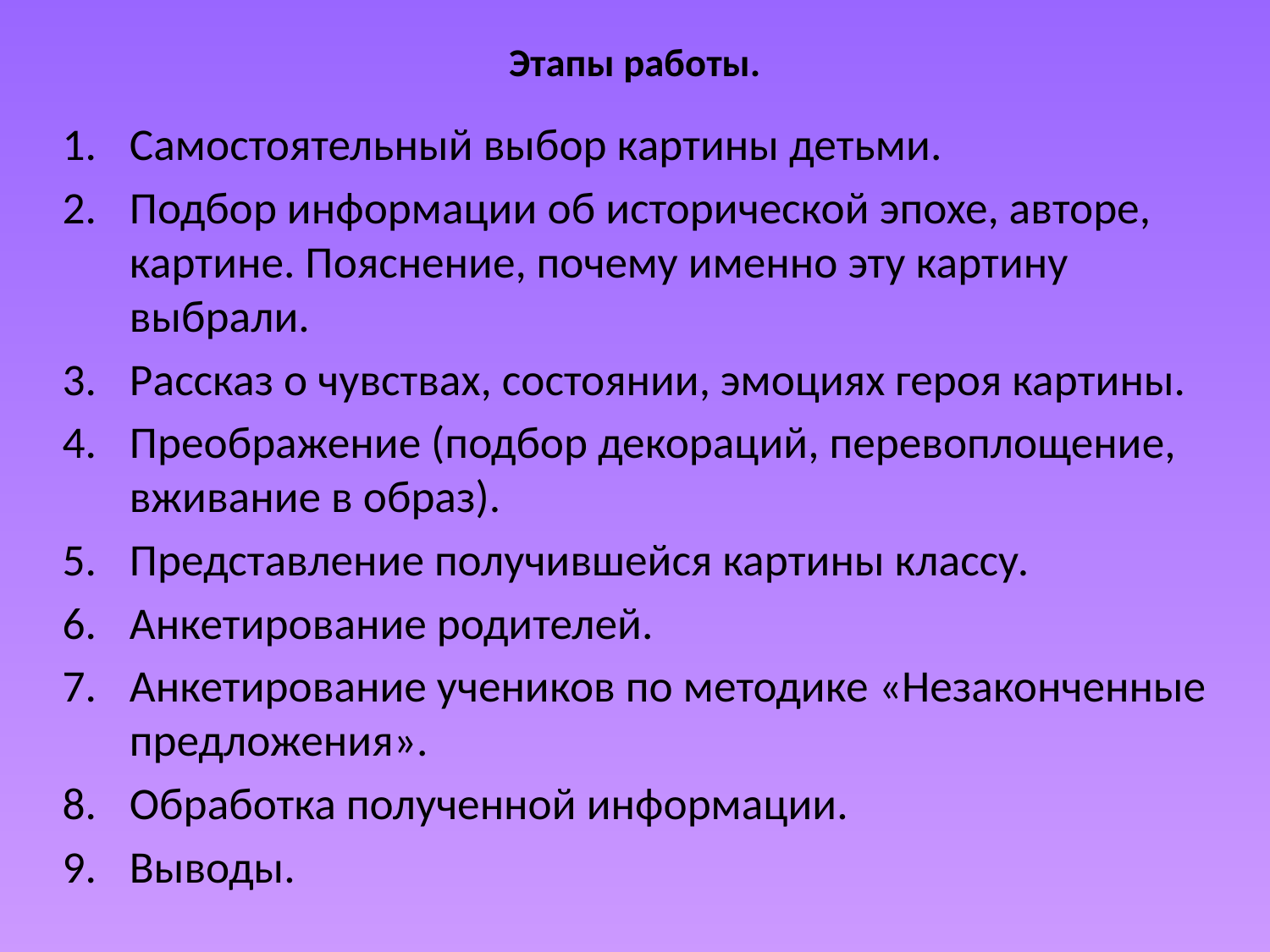

# Этапы работы.
Самостоятельный выбор картины детьми.
Подбор информации об исторической эпохе, авторе, картине. Пояснение, почему именно эту картину выбрали.
Рассказ о чувствах, состоянии, эмоциях героя картины.
Преображение (подбор декораций, перевоплощение, вживание в образ).
Представление получившейся картины классу.
Анкетирование родителей.
Анкетирование учеников по методике «Незаконченные предложения».
Обработка полученной информации.
Выводы.